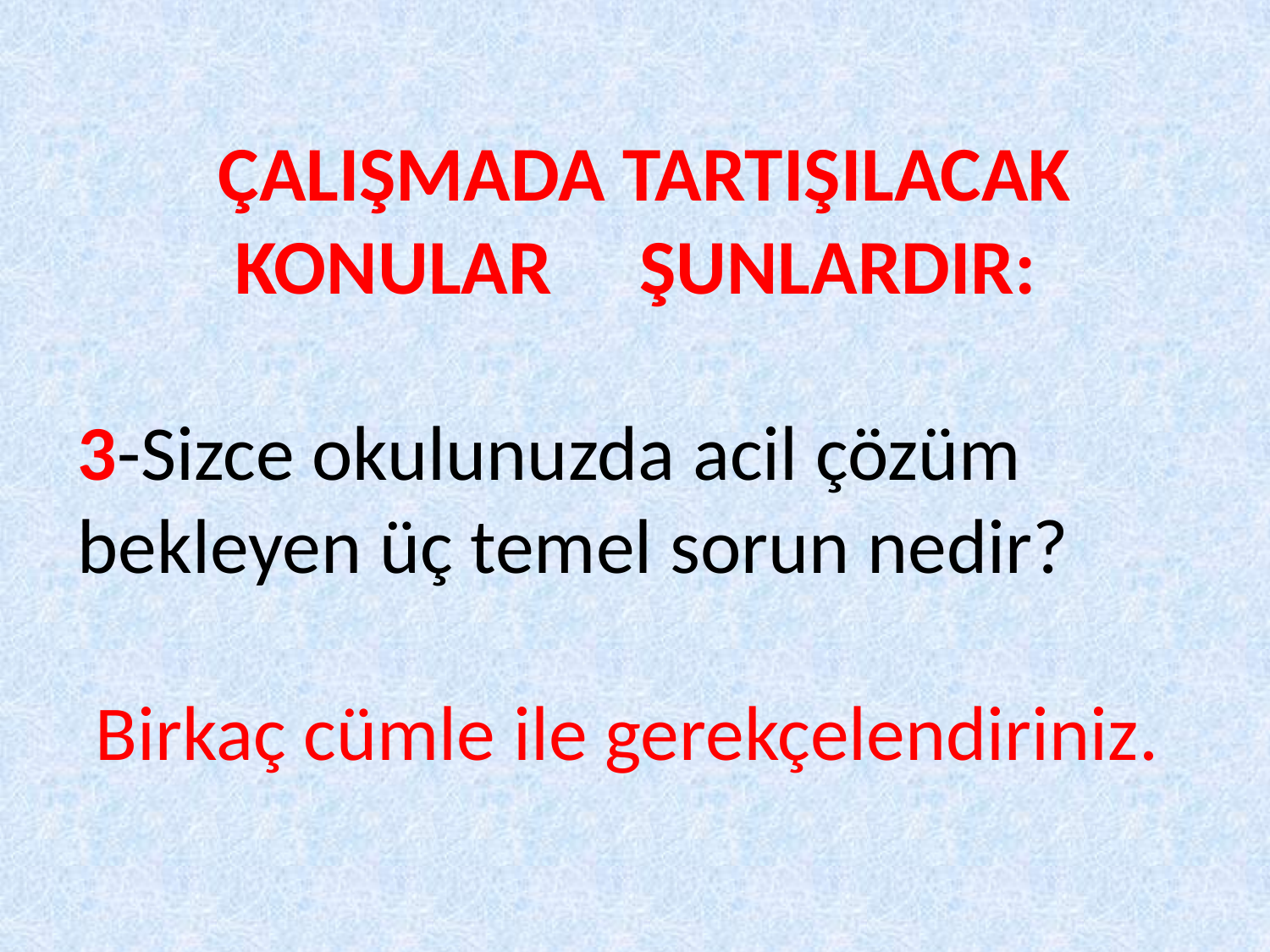

# ÇALIŞMADA TARTIŞILACAK KONULAR     ŞUNLARDIR: 3-Sizce okulunuzda acil çözüm bekleyen üç temel sorun nedir? Birkaç cümle ile gerekçelendiriniz.